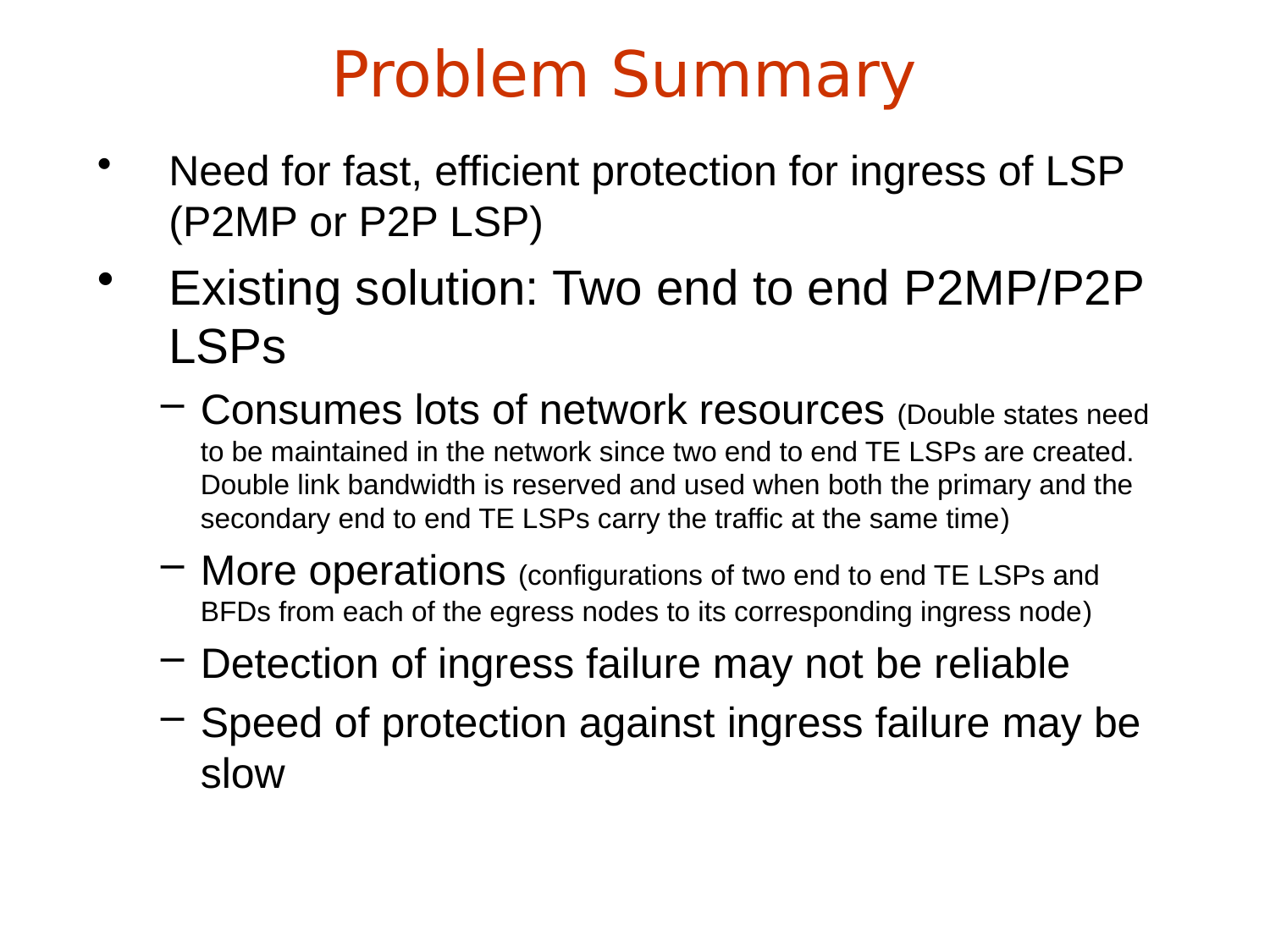

# Problem Summary
Need for fast, efficient protection for ingress of LSP (P2MP or P2P LSP)
Existing solution: Two end to end P2MP/P2P LSPs
Consumes lots of network resources (Double states need to be maintained in the network since two end to end TE LSPs are created.  Double link bandwidth is reserved and used when both the primary and the secondary end to end TE LSPs carry the traffic at the same time)
More operations (configurations of two end to end TE LSPs and BFDs from each of the egress nodes to its corresponding ingress node)
Detection of ingress failure may not be reliable
Speed of protection against ingress failure may be slow